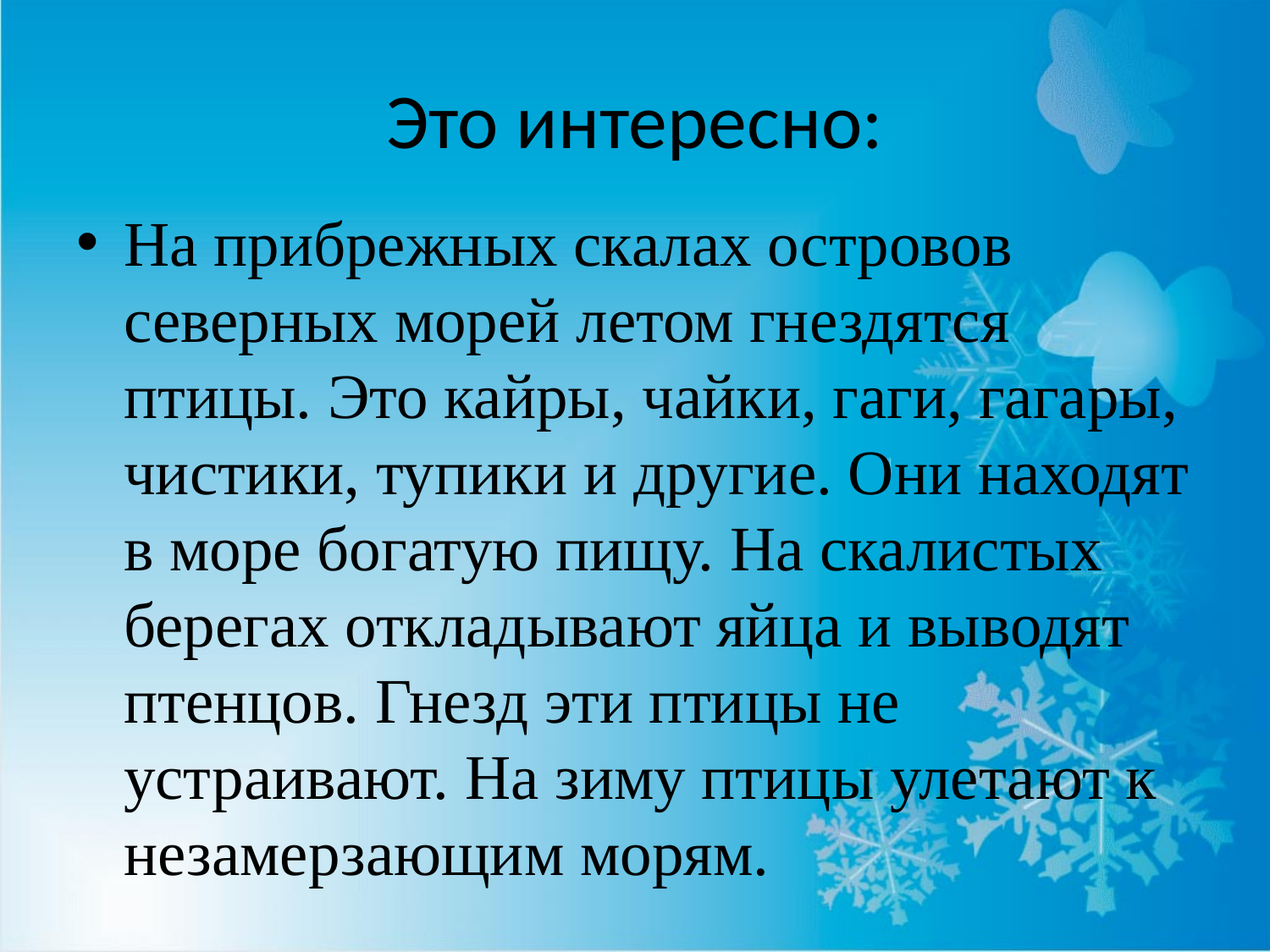

# Это интересно:
На прибрежных скалах островов северных морей летом гнездятся птицы. Это кайры, чайки, гаги, гагары, чистики, тупики и другие. Они находят в море богатую пищу. На скалистых берегах откладывают яйца и выводят птенцов. Гнезд эти птицы не устраивают. На зиму птицы улетают к незамерзающим морям.